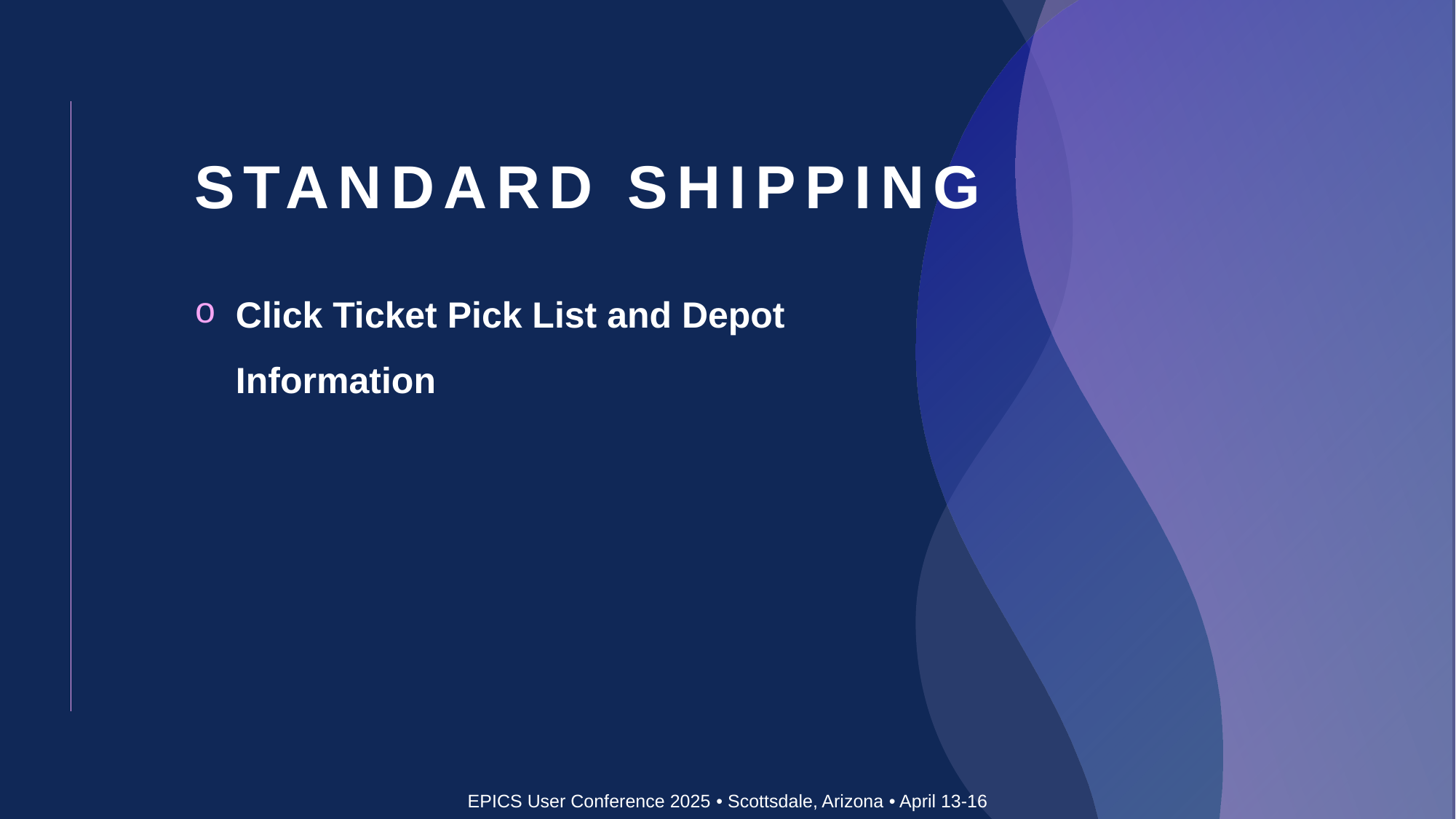

# standard shipping
Click Ticket Pick List and Depot Information